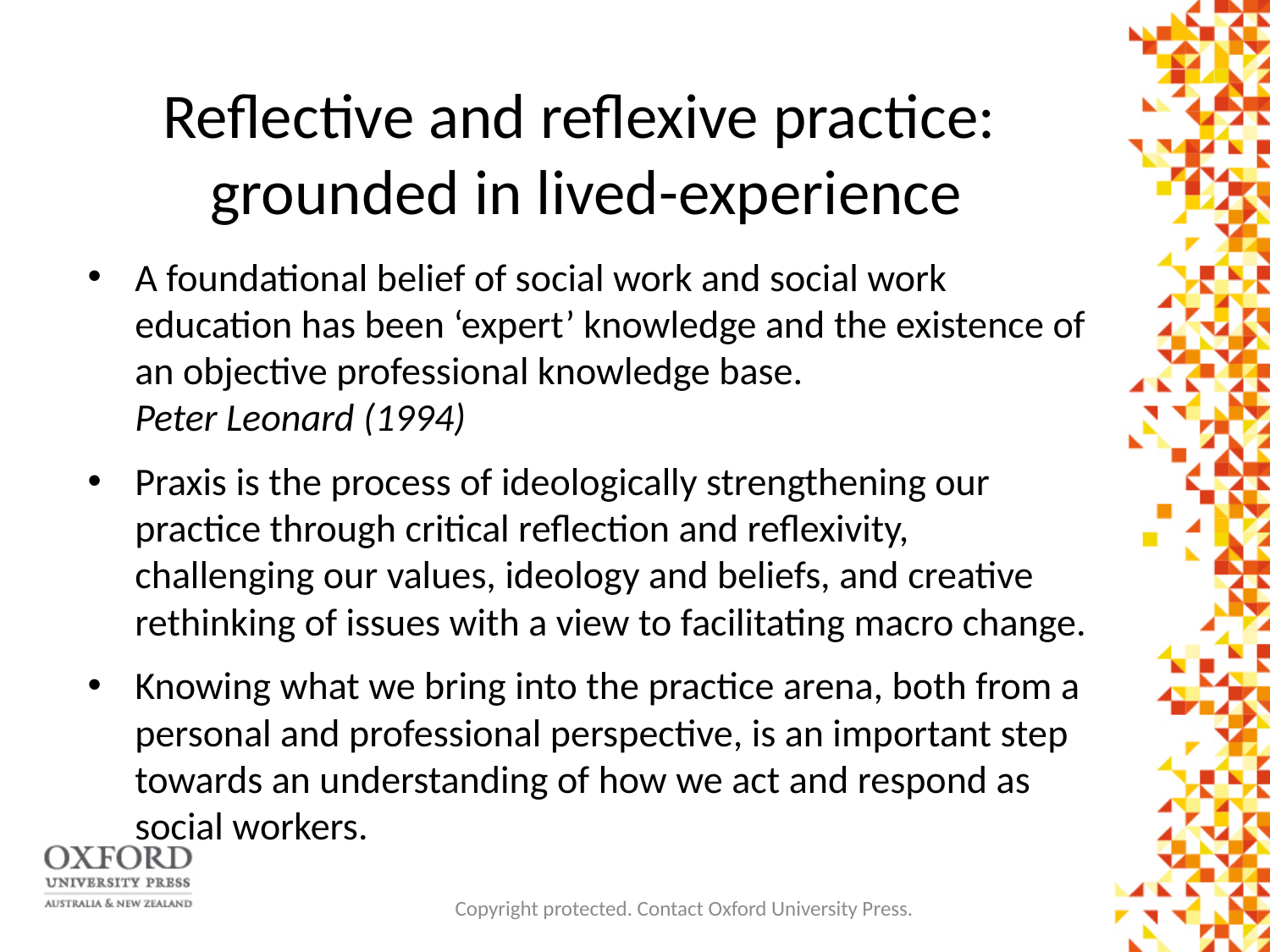

# Reflective and reflexive practice: grounded in lived-experience
A foundational belief of social work and social work education has been ‘expert’ knowledge and the existence of an objective professional knowledge base.
Peter Leonard (1994)
Praxis is the process of ideologically strengthening our practice through critical reflection and reflexivity, challenging our values, ideology and beliefs, and creative rethinking of issues with a view to facilitating macro change.
Knowing what we bring into the practice arena, both from a personal and professional perspective, is an important step towards an understanding of how we act and respond as social workers.
Copyright protected. Contact Oxford University Press.